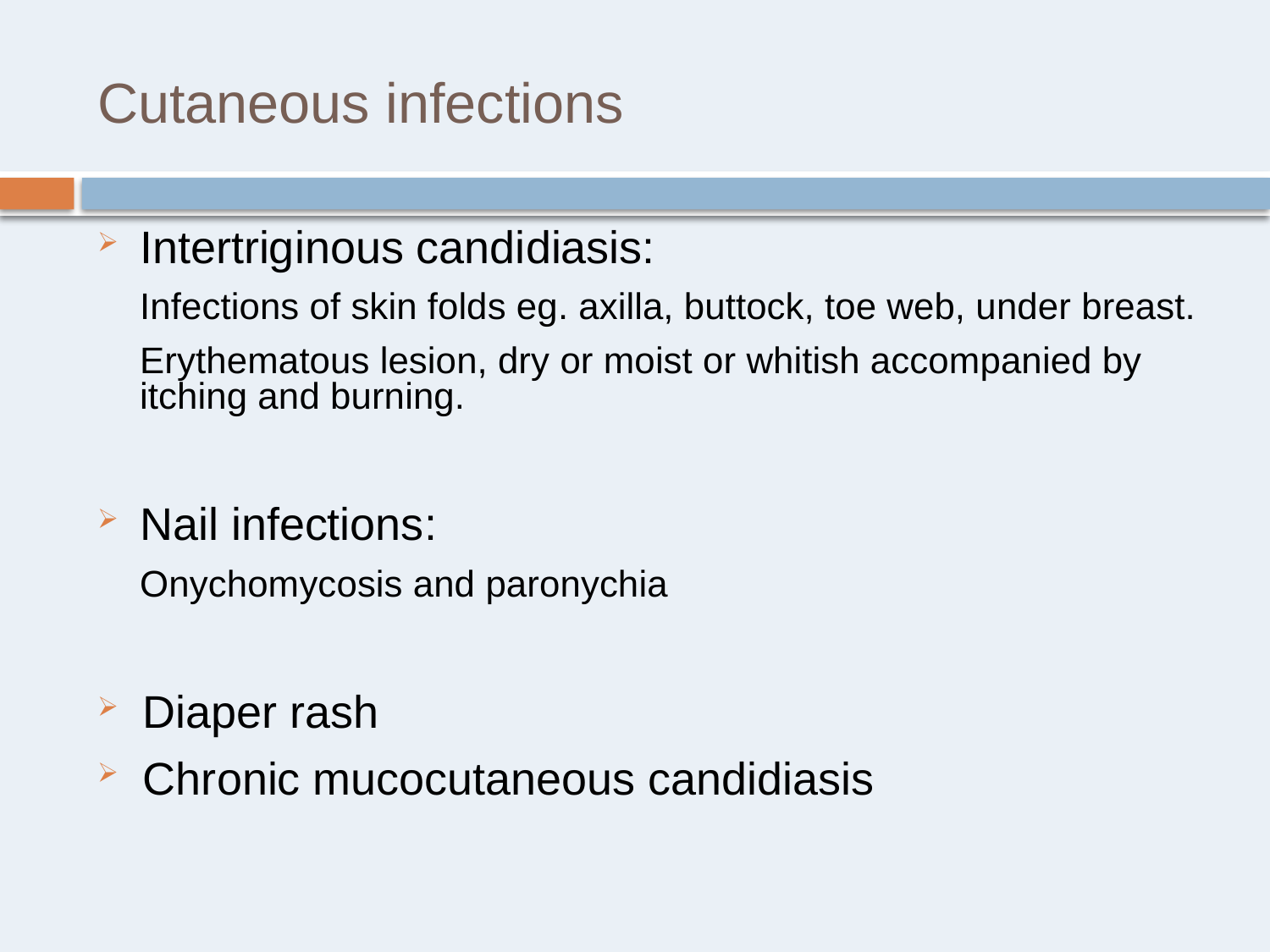

# Cutaneous infections
Intertriginous candidiasis:
Infections of skin folds eg. axilla, buttock, toe web, under breast.
Erythematous lesion, dry or moist or whitish accompanied by itching and burning.

Nail infections:
Onychomycosis and paronychia

Diaper rash
Chronic mucocutaneous candidiasis